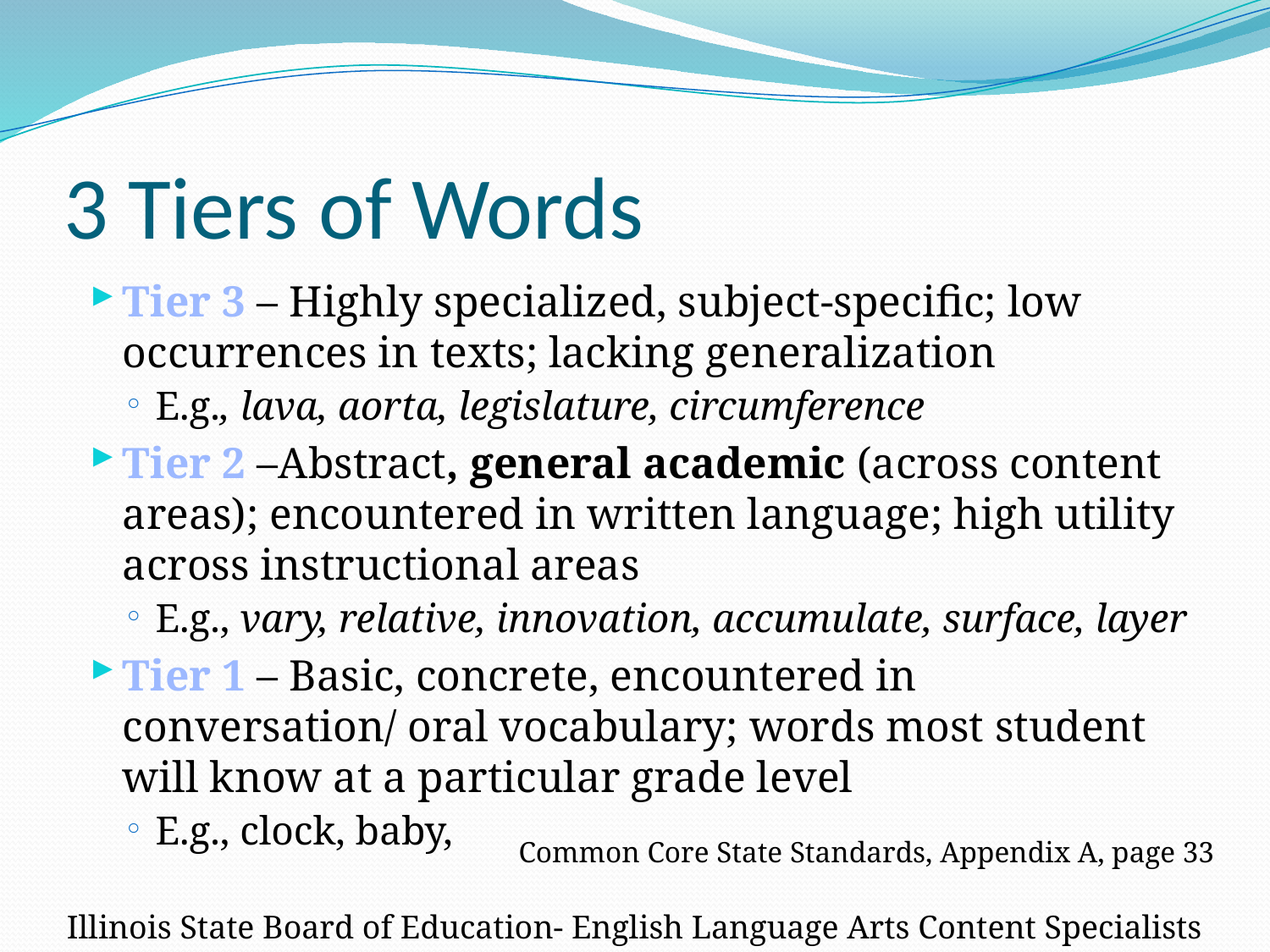

# 3 Tiers of Words
Tier 3 – Highly specialized, subject-specific; low occurrences in texts; lacking generalization
E.g., lava, aorta, legislature, circumference
Tier 2 –Abstract, general academic (across content areas); encountered in written language; high utility across instructional areas
E.g., vary, relative, innovation, accumulate, surface, layer
Tier 1 – Basic, concrete, encountered in conversation/ oral vocabulary; words most student will know at a particular grade level
E.g., clock, baby,
    Common Core State Standards, Appendix A, page 33
Illinois State Board of Education- English Language Arts Content Specialists